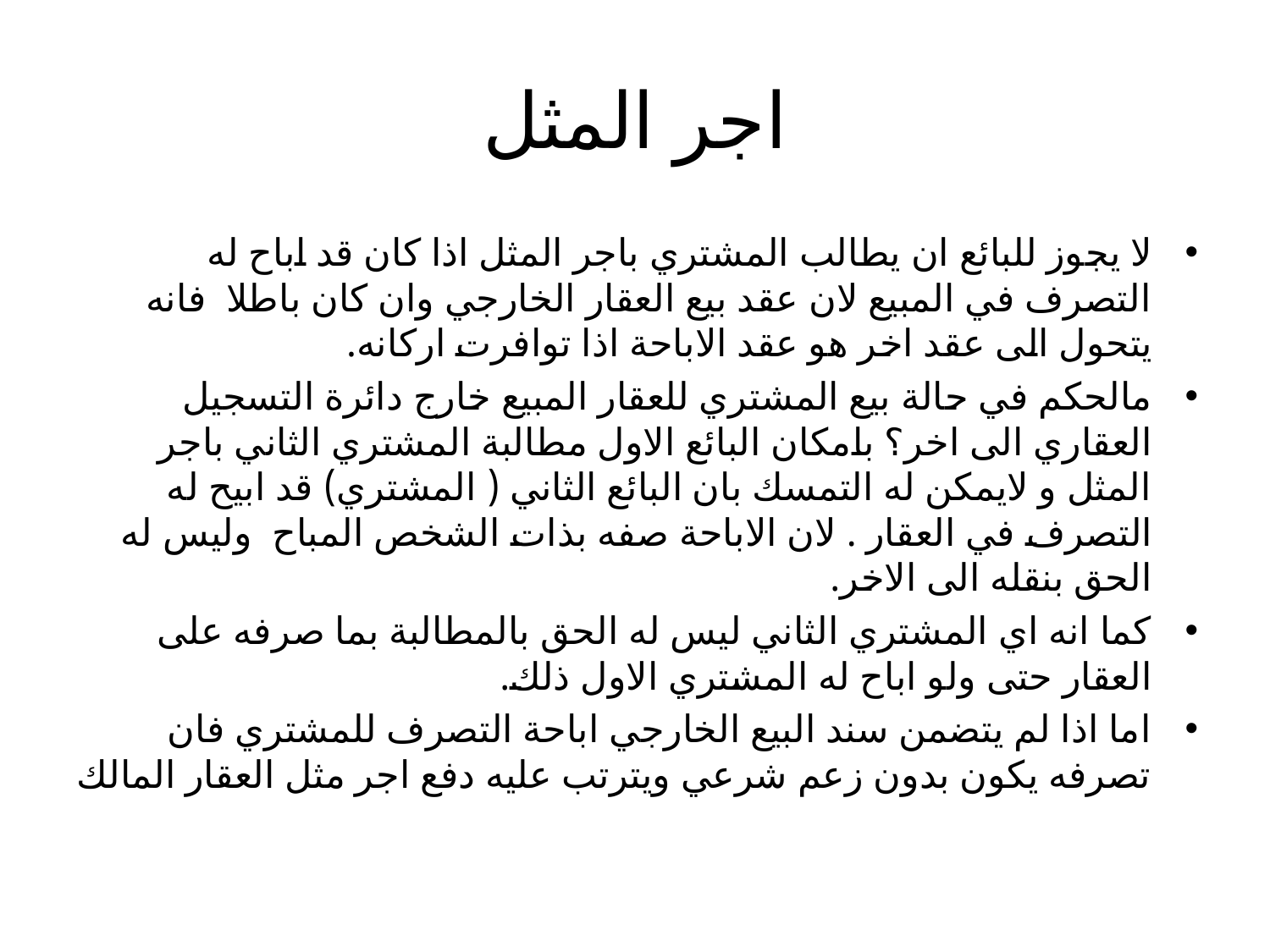

# اجر المثل
لا يجوز للبائع ان يطالب المشتري باجر المثل اذا كان قد اباح له التصرف في المبيع لان عقد بيع العقار الخارجي وان كان باطلا  فانه يتحول الى عقد اخر هو عقد الاباحة اذا توافرت اركانه.
مالحكم في حالة بيع المشتري للعقار المبيع خارج دائرة التسجيل العقاري الى اخر؟ بامكان البائع الاول مطالبة المشتري الثاني باجر المثل و لايمكن له التمسك بان البائع الثاني ( المشتري) قد ابيح له التصرف في العقار . لان الاباحة صفه بذات الشخص المباح  وليس له الحق بنقله الى الاخر.
كما انه اي المشتري الثاني ليس له الحق بالمطالبة بما صرفه على العقار حتى ولو اباح له المشتري الاول ذلك.
اما اذا لم يتضمن سند البيع الخارجي اباحة التصرف للمشتري فان تصرفه يكون بدون زعم شرعي ويترتب عليه دفع اجر مثل العقار المالك